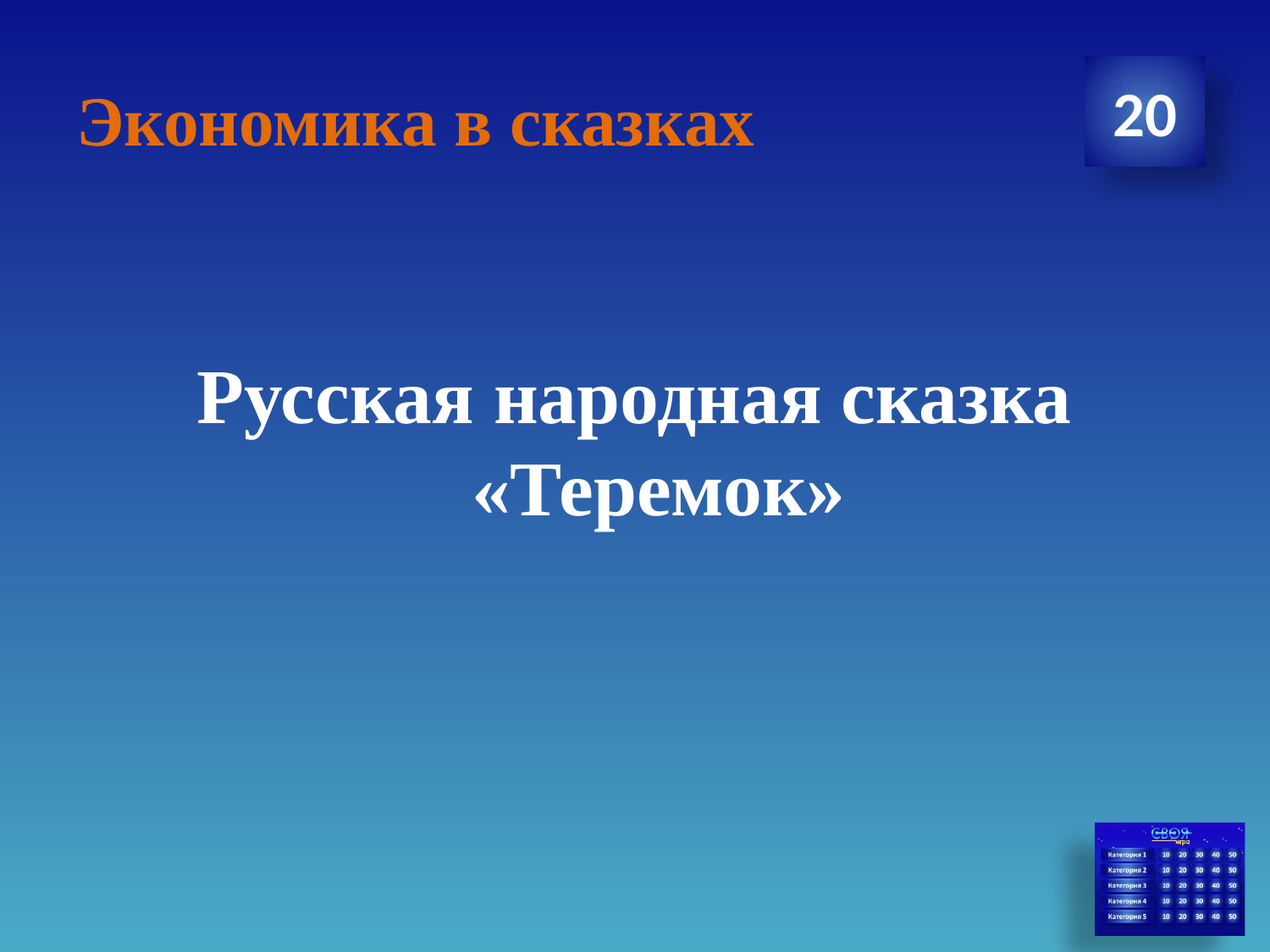

# Экономика в сказках
20

Русская народная сказка «Теремок»